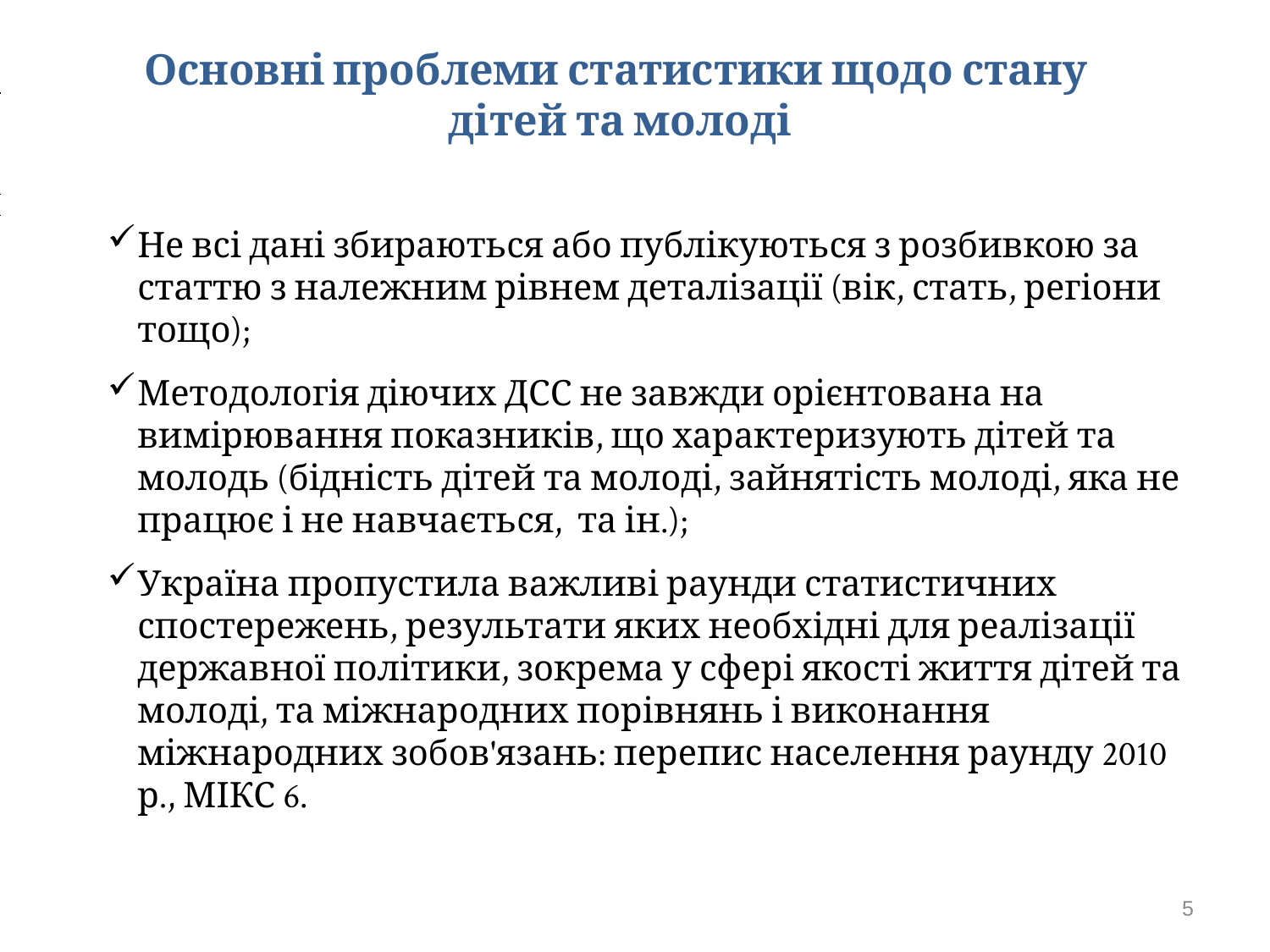

Основні проблеми статистики щодо стану
дітей та молоді

Не всі дані збираються або публікуються з розбивкою за статтю з належним рівнем деталізації (вік, стать, регіони тощо);
Методологія діючих ДСС не завжди орієнтована на вимірювання показників, що характеризують дітей та молодь (бідність дітей та молоді, зайнятість молоді, яка не працює і не навчається,  та ін.);
Україна пропустила важливі раунди статистичних спостережень, результати яких необхідні для реалізації державної політики, зокрема у сфері якості життя дітей та молоді, та міжнародних порівнянь і виконання міжнародних зобов'язань: перепис населення раунду 2010 р., МІКС 6.

5